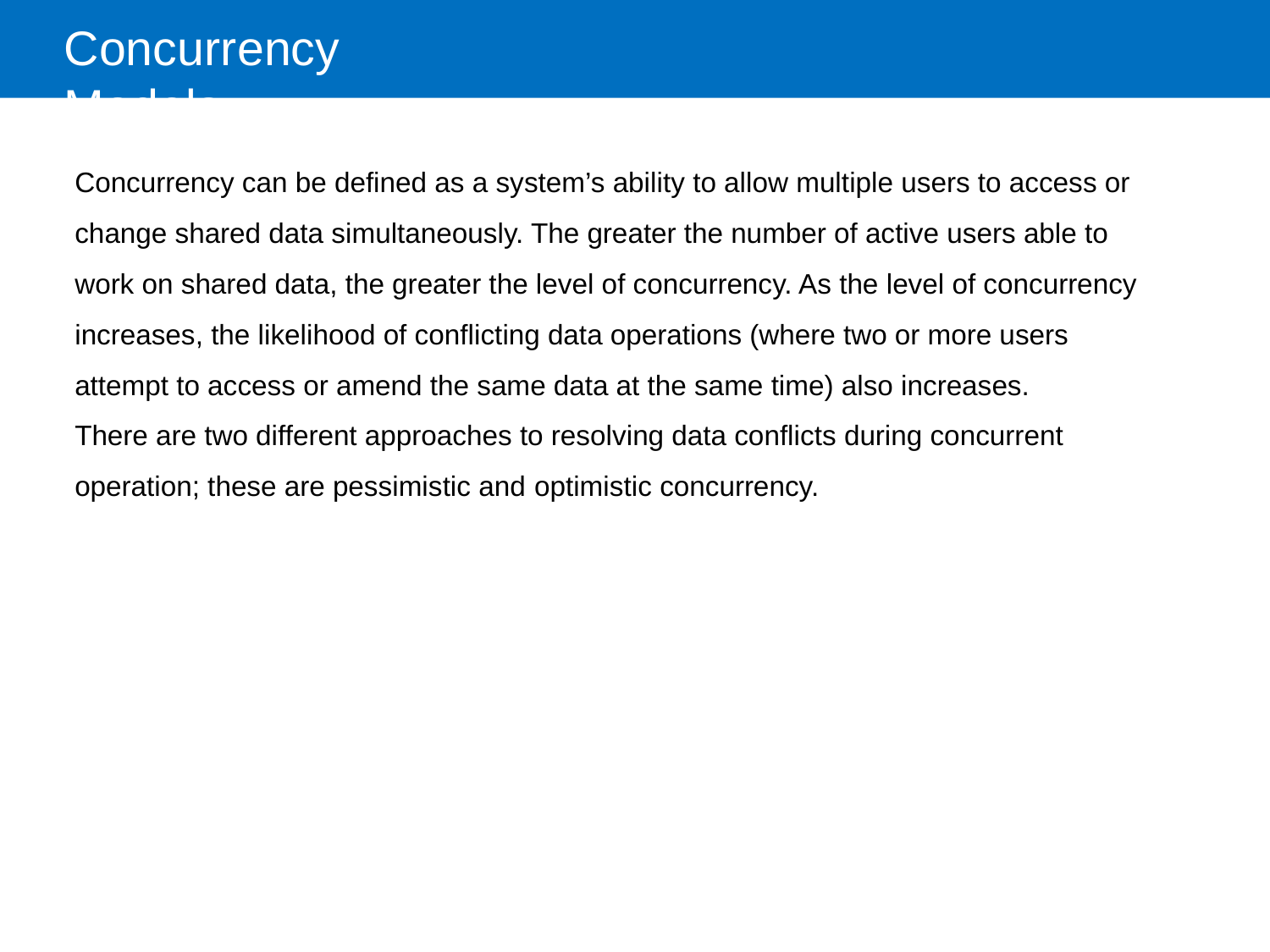

# Concurrency Models
Concurrency can be defined as a system’s ability to allow multiple users to access or change shared data simultaneously. The greater the number of active users able to work on shared data, the greater the level of concurrency. As the level of concurrency increases, the likelihood of conflicting data operations (where two or more users attempt to access or amend the same data at the same time) also increases.
There are two different approaches to resolving data conflicts during concurrent operation; these are pessimistic and optimistic concurrency.